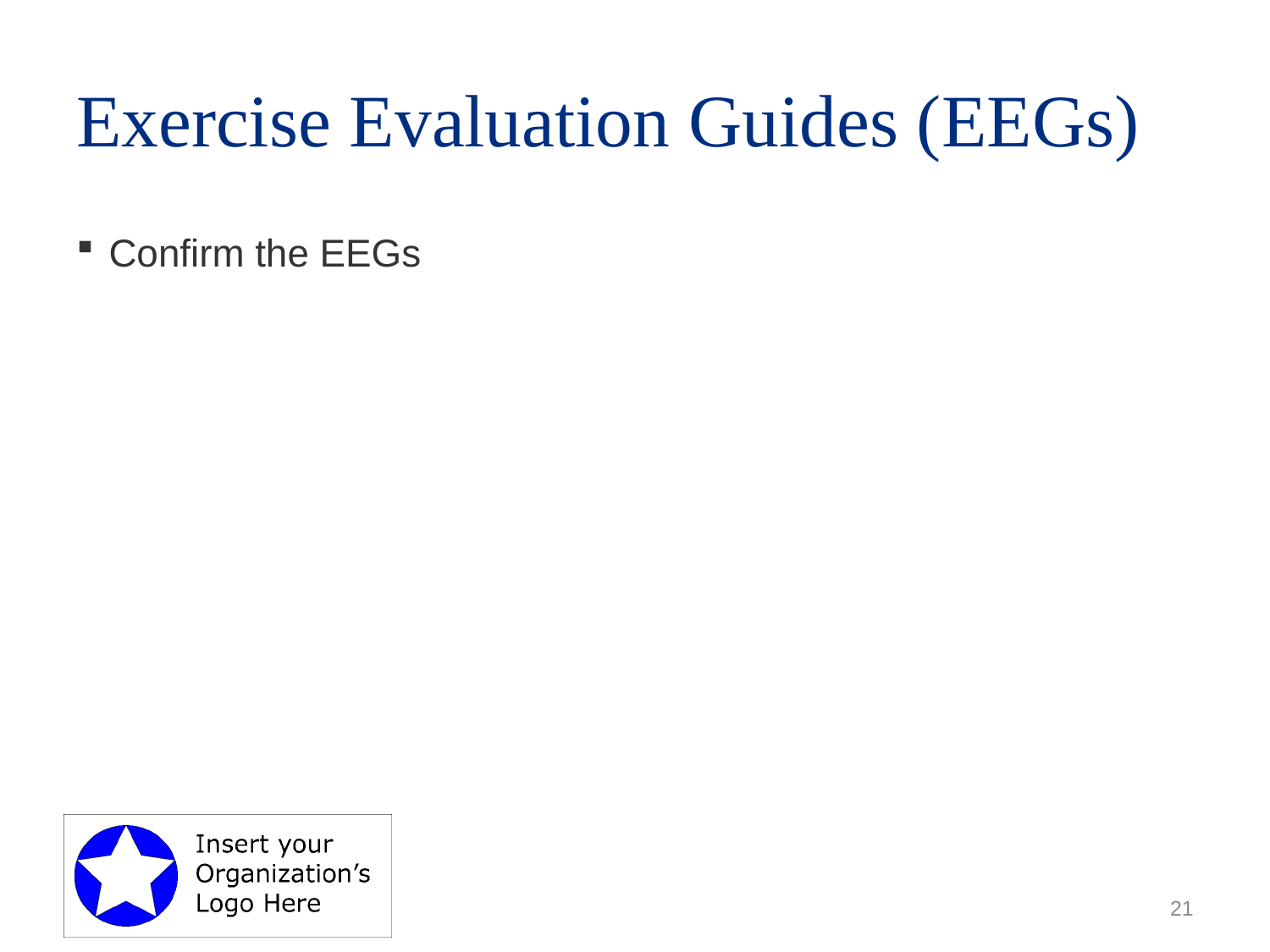

# Exercise Evaluation Guides (EEGs)
Confirm the EEGs

21